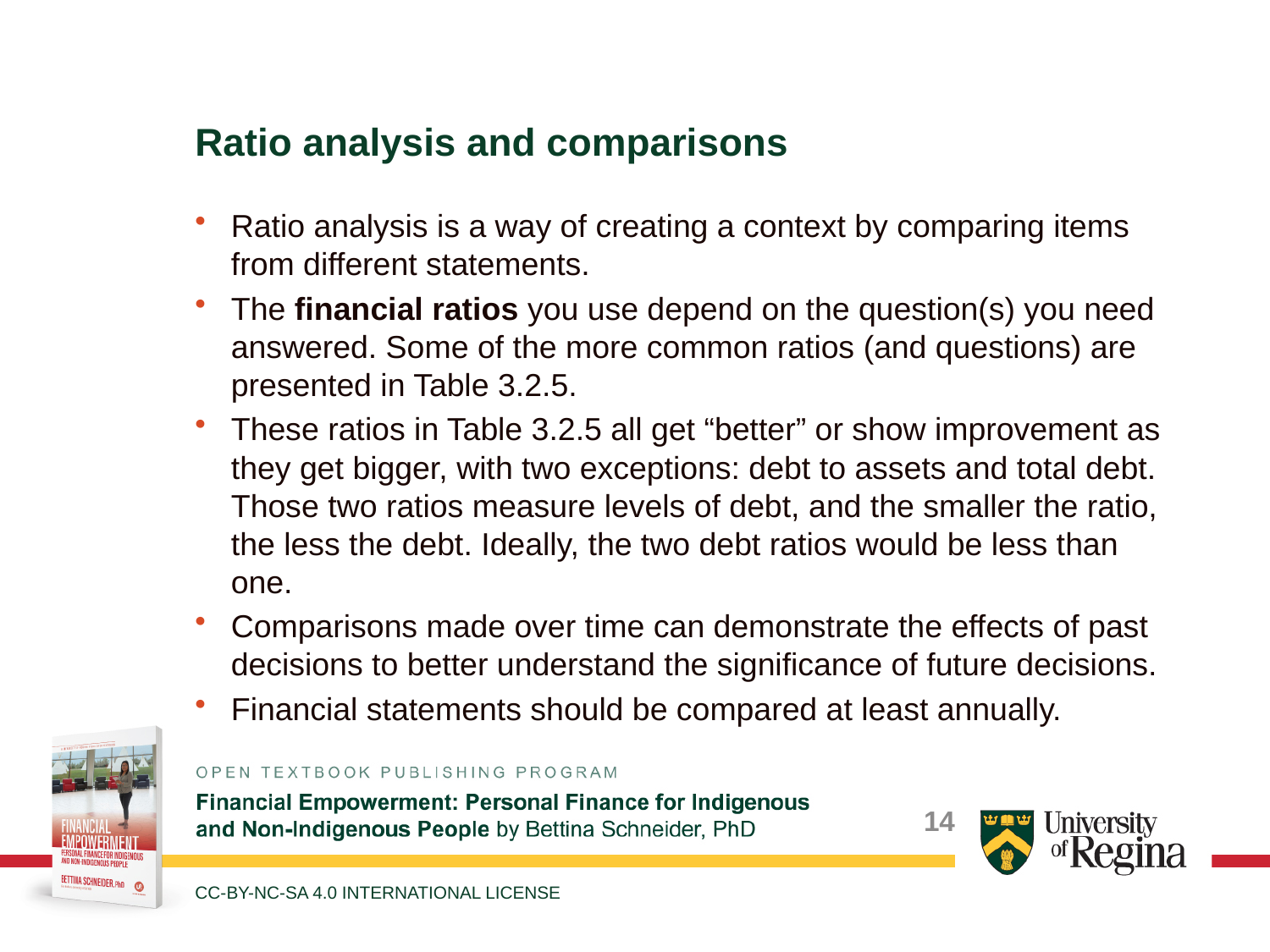

Ratio analysis and comparisons
Ratio analysis is a way of creating a context by comparing items from different statements.
The financial ratios you use depend on the question(s) you need answered. Some of the more common ratios (and questions) are presented in Table 3.2.5.
These ratios in Table 3.2.5 all get “better” or show improvement as they get bigger, with two exceptions: debt to assets and total debt. Those two ratios measure levels of debt, and the smaller the ratio, the less the debt. Ideally, the two debt ratios would be less than one.
Comparisons made over time can demonstrate the effects of past decisions to better understand the significance of future decisions.
Financial statements should be compared at least annually.

CC-BY-NC-SA 4.0 INTERNATIONAL LICENSE